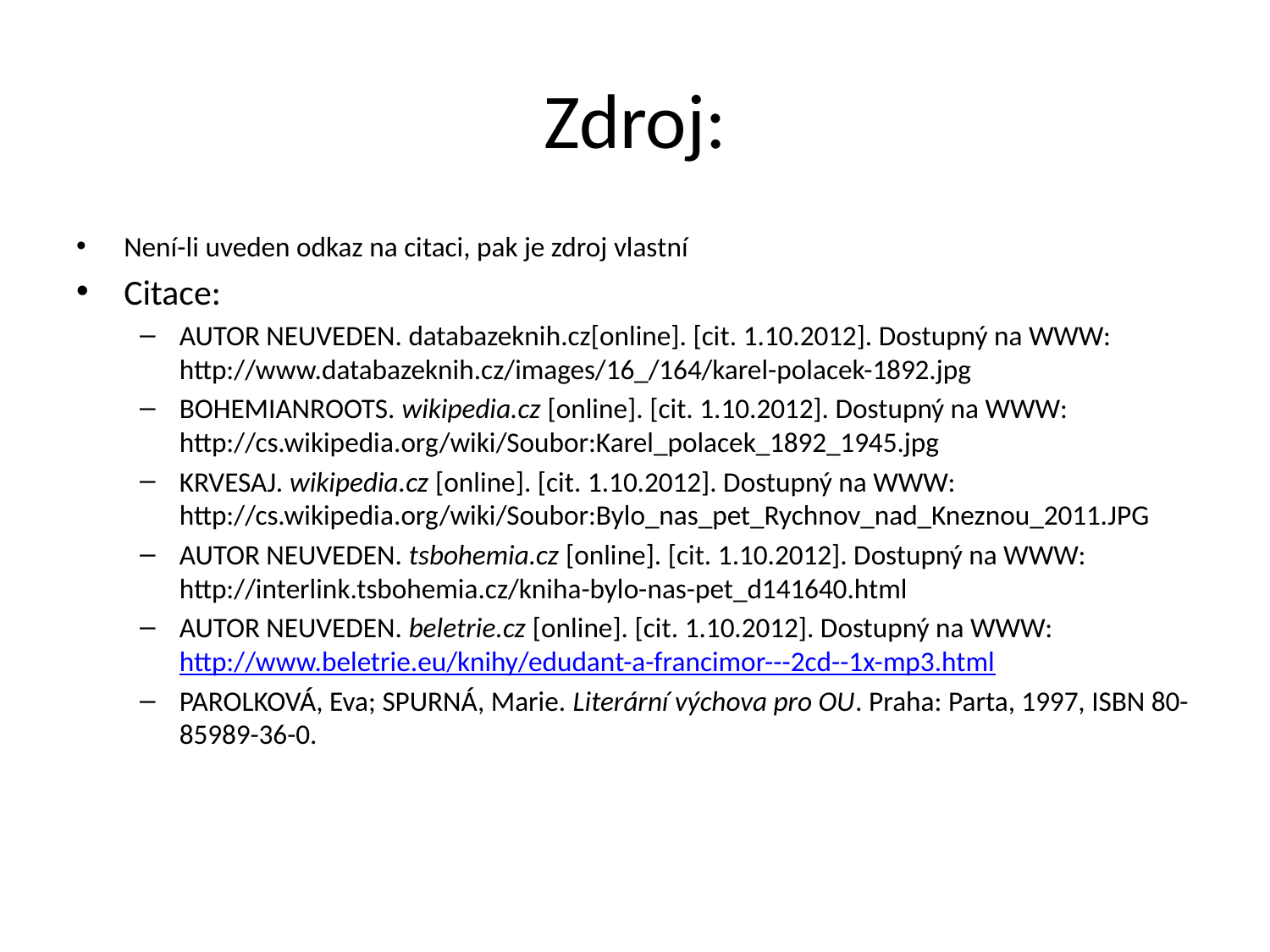

# Zdroj:
Není-li uveden odkaz na citaci, pak je zdroj vlastní
Citace:
AUTOR NEUVEDEN. databazeknih.cz[online]. [cit. 1.10.2012]. Dostupný na WWW: http://www.databazeknih.cz/images/16_/164/karel-polacek-1892.jpg
BOHEMIANROOTS. wikipedia.cz [online]. [cit. 1.10.2012]. Dostupný na WWW: http://cs.wikipedia.org/wiki/Soubor:Karel_polacek_1892_1945.jpg
KRVESAJ. wikipedia.cz [online]. [cit. 1.10.2012]. Dostupný na WWW: http://cs.wikipedia.org/wiki/Soubor:Bylo_nas_pet_Rychnov_nad_Kneznou_2011.JPG
AUTOR NEUVEDEN. tsbohemia.cz [online]. [cit. 1.10.2012]. Dostupný na WWW: http://interlink.tsbohemia.cz/kniha-bylo-nas-pet_d141640.html
AUTOR NEUVEDEN. beletrie.cz [online]. [cit. 1.10.2012]. Dostupný na WWW: http://www.beletrie.eu/knihy/edudant-a-francimor---2cd--1x-mp3.html
PAROLKOVÁ, Eva; SPURNÁ, Marie. Literární výchova pro OU. Praha: Parta, 1997, ISBN 80-85989-36-0.